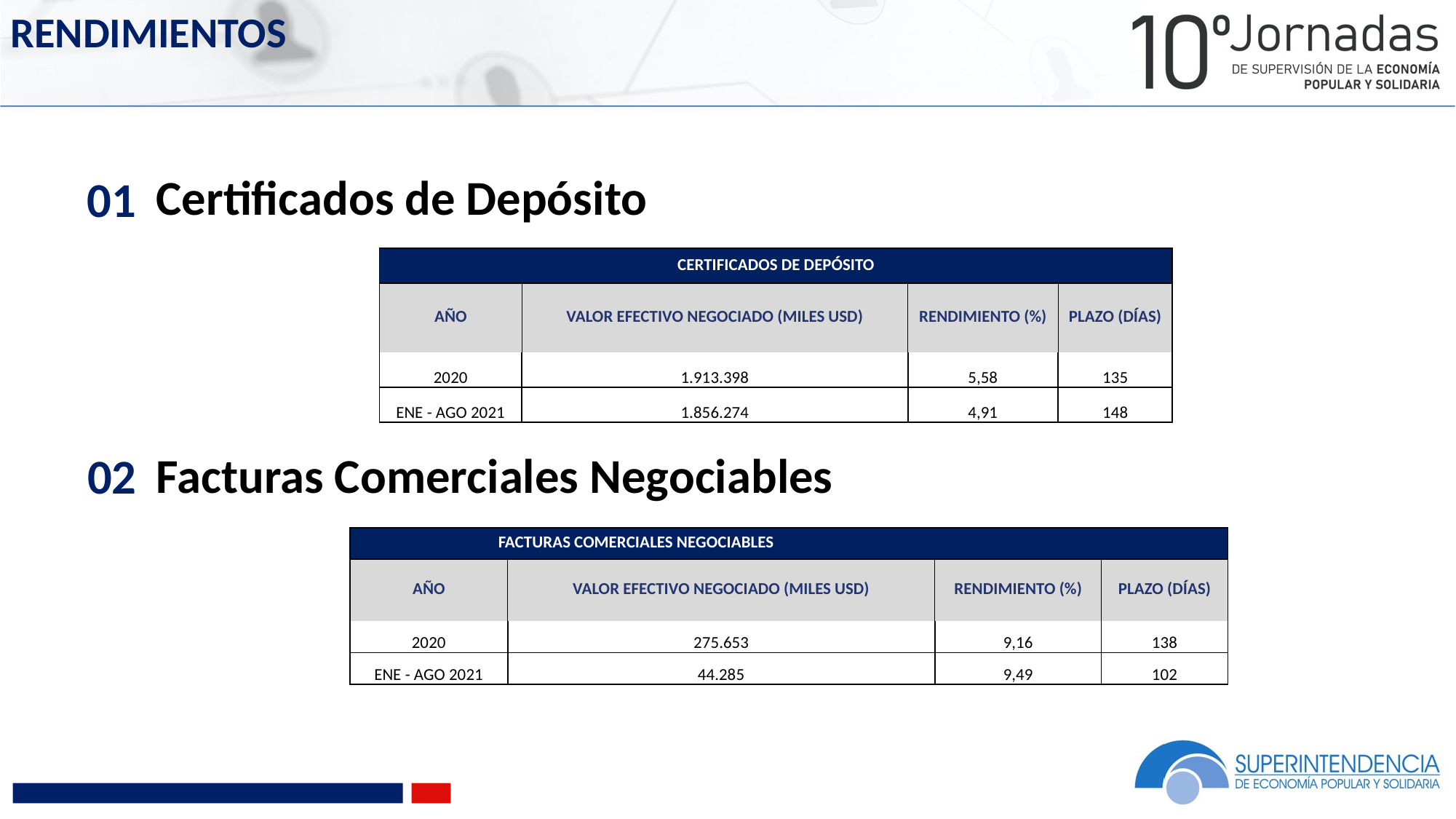

RENDIMIENTOS
Certificados de Depósito
01
| CERTIFICADOS DE DEPÓSITO |  |  |  |
| --- | --- | --- | --- |
| AÑO | VALOR EFECTIVO NEGOCIADO (MILES USD) | RENDIMIENTO (%) | PLAZO (DÍAS) |
| 2020 | 1.913.398 | 5,58 | 135 |
| ENE - AGO 2021 | 1.856.274 | 4,91 | 148 |
Facturas Comerciales Negociables
02
| FACTURAS COMERCIALES NEGOCIABLES |  |  |  |
| --- | --- | --- | --- |
| AÑO | VALOR EFECTIVO NEGOCIADO (MILES USD) | RENDIMIENTO (%) | PLAZO (DÍAS) |
| 2020 | 275.653 | 9,16 | 138 |
| ENE - AGO 2021 | 44.285 | 9,49 | 102 |